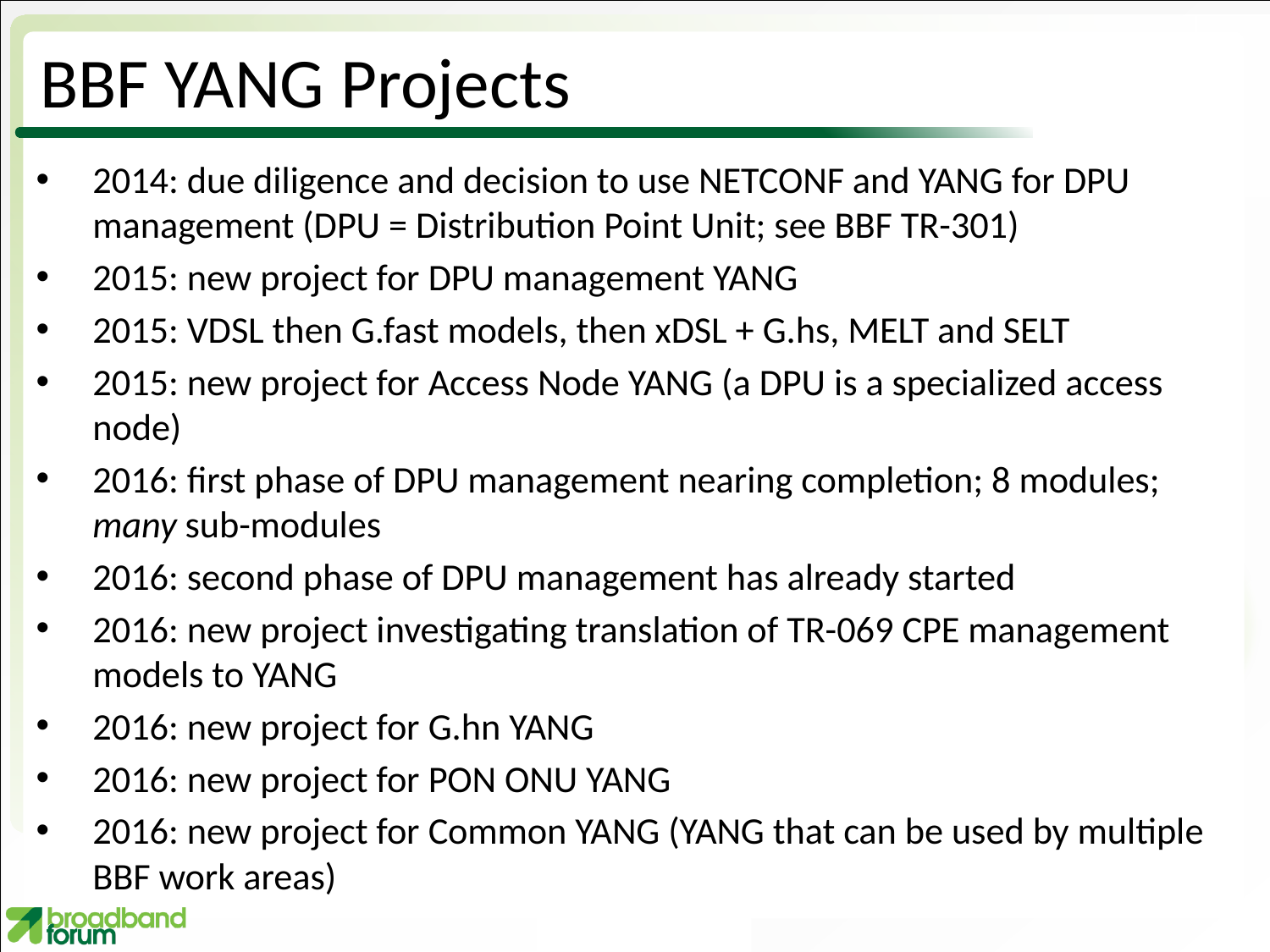

# BBF YANG Projects
2014: due diligence and decision to use NETCONF and YANG for DPU management (DPU = Distribution Point Unit; see BBF TR-301)
2015: new project for DPU management YANG
2015: VDSL then G.fast models, then xDSL + G.hs, MELT and SELT
2015: new project for Access Node YANG (a DPU is a specialized access node)
2016: first phase of DPU management nearing completion; 8 modules; many sub-modules
2016: second phase of DPU management has already started
2016: new project investigating translation of TR-069 CPE management models to YANG
2016: new project for G.hn YANG
2016: new project for PON ONU YANG
2016: new project for Common YANG (YANG that can be used by multiple BBF work areas)